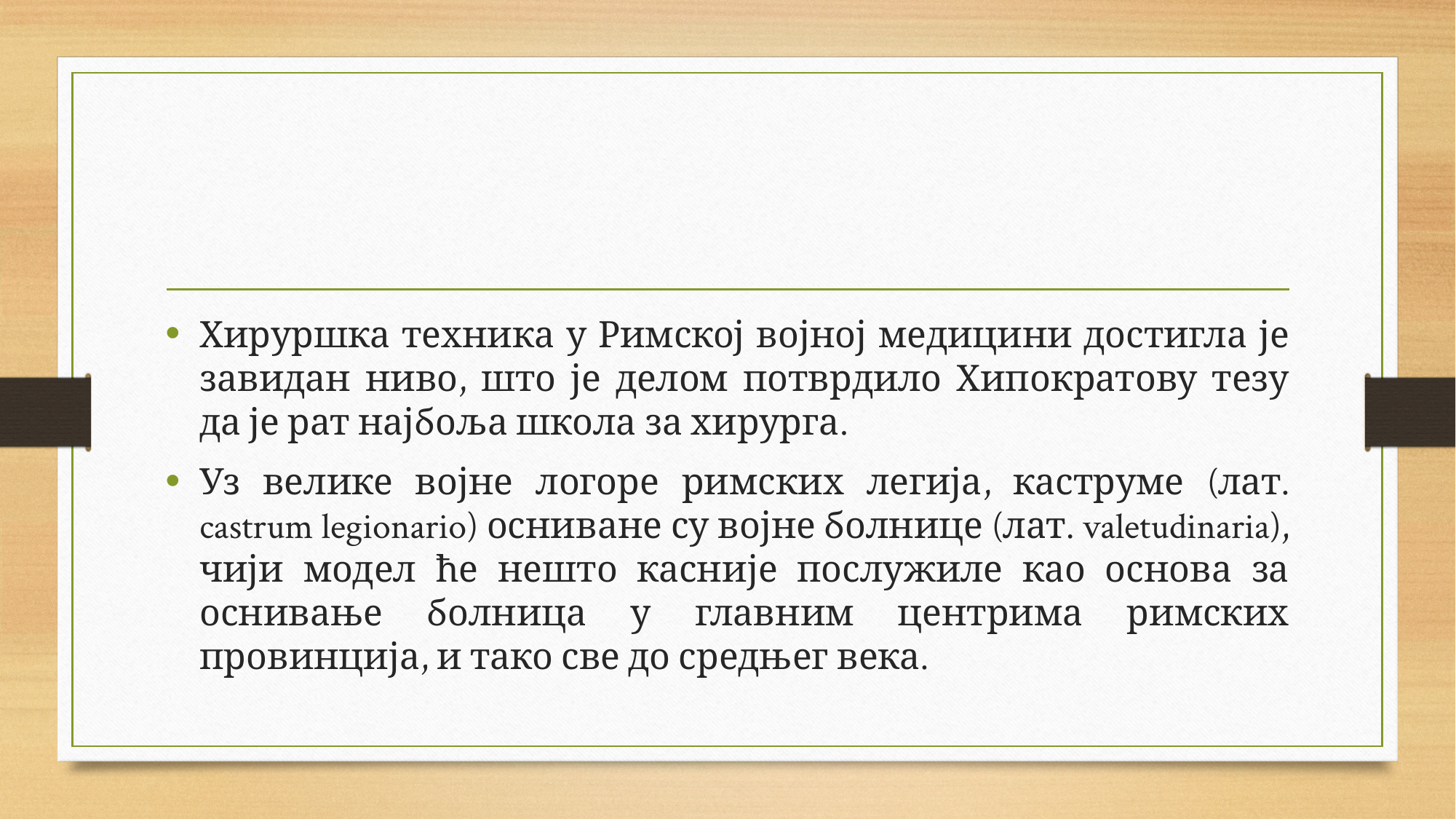

Хируршка техника у Римској војној медицини достигла је завидан ниво, што је делом потврдило Хипократову тезу да је рат најбоља школа за хирурга.
Уз велике војне логоре римских легија, каструме (лат. castrum legionario) осниване су војне болнице (лат. valetudinaria), чији модел ће нешто касније послужиле као основа за оснивање болница у главним центрима римских провинција, и тако све до средњег века.